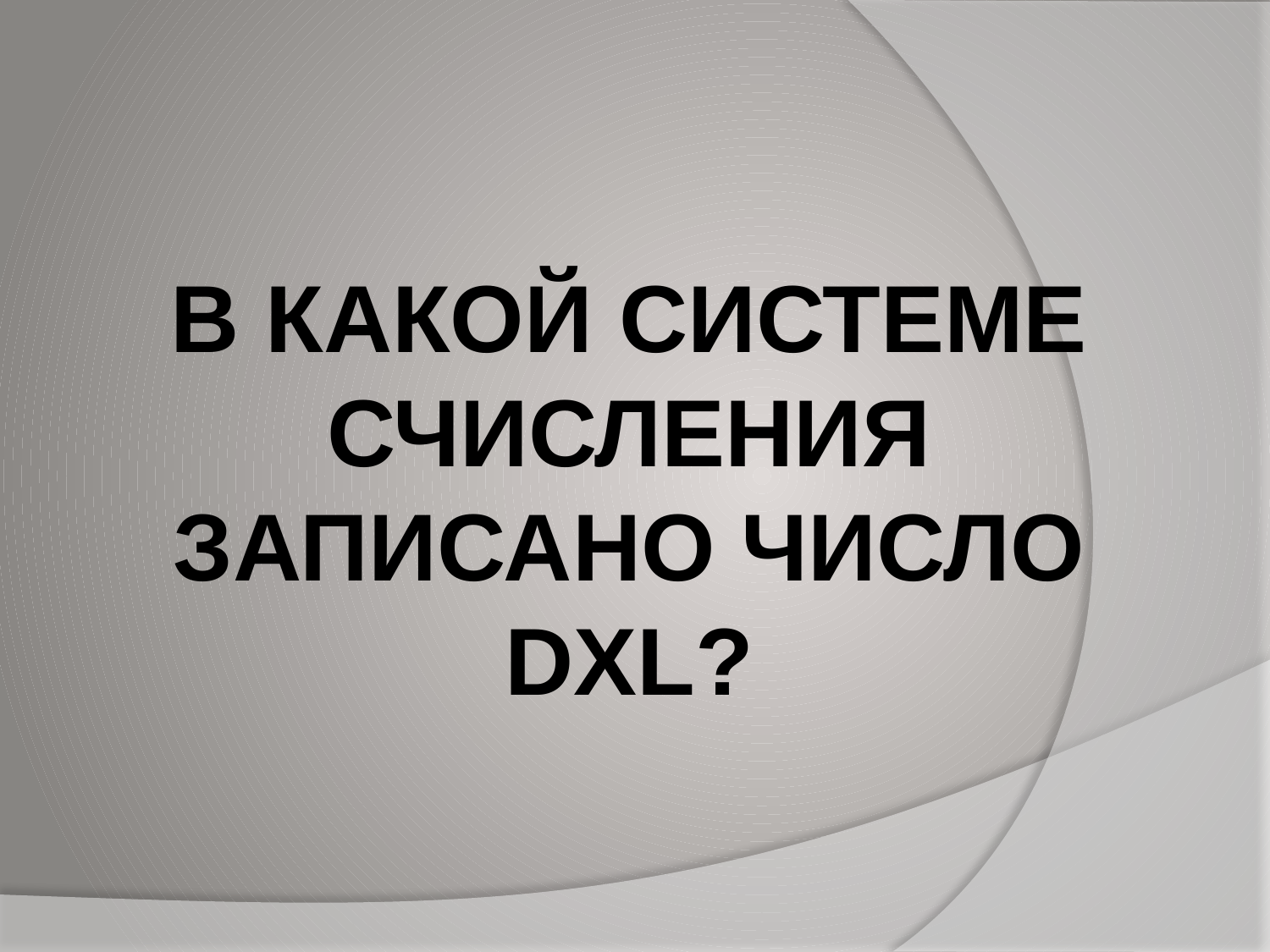

# В какой системе счисления записано число DXL?